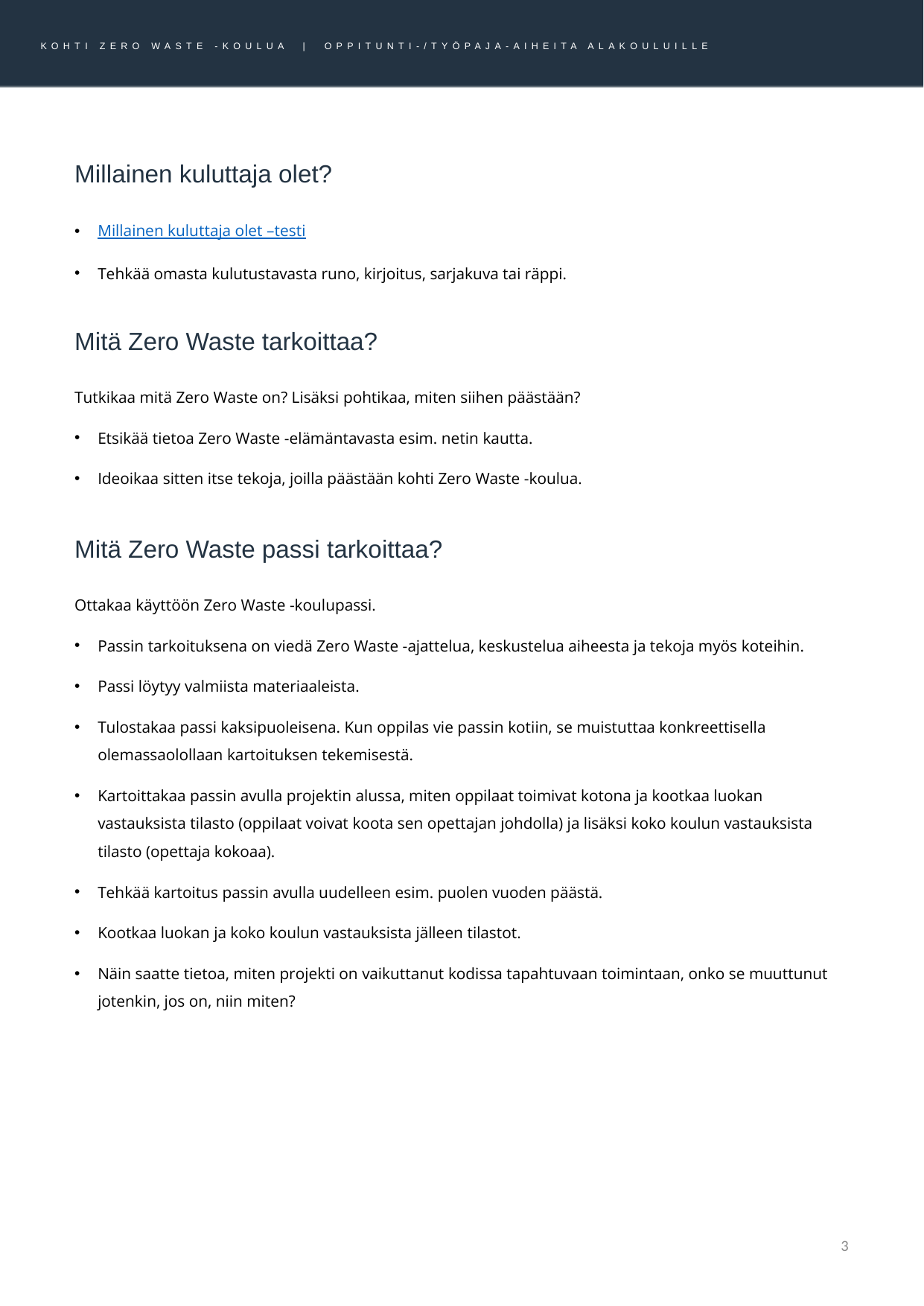

KOHTI ZERO WASTE -KOULUA  |  OPPITUNTI-/TYÖPAJA-AIHEITA ALAKOULUILLE
# Millainen kuluttaja olet?
Millainen kuluttaja olet –testi
Tehkää omasta kulutustavasta runo, kirjoitus, sarjakuva tai räppi.
Mitä Zero Waste tarkoittaa?
Tutkikaa mitä Zero Waste on? Lisäksi pohtikaa, miten siihen päästään?
Etsikää tietoa Zero Waste -elämäntavasta esim. netin kautta.
Ideoikaa sitten itse tekoja, joilla päästään kohti Zero Waste -koulua.
Mitä Zero Waste passi tarkoittaa?
Ottakaa käyttöön Zero Waste -koulupassi.
Passin tarkoituksena on viedä Zero Waste -ajattelua, keskustelua aiheesta ja tekoja myös koteihin.
Passi löytyy valmiista materiaaleista.
Tulostakaa passi kaksipuoleisena. Kun oppilas vie passin kotiin, se muistuttaa konkreettisella olemassaolollaan kartoituksen tekemisestä.
Kartoittakaa passin avulla projektin alussa, miten oppilaat toimivat kotona ja kootkaa luokan vastauksista tilasto (oppilaat voivat koota sen opettajan johdolla) ja lisäksi koko koulun vastauksista tilasto (opettaja kokoaa).
Tehkää kartoitus passin avulla uudelleen esim. puolen vuoden päästä.
Kootkaa luokan ja koko koulun vastauksista jälleen tilastot.
Näin saatte tietoa, miten projekti on vaikuttanut kodissa tapahtuvaan toimintaan, onko se muuttunut jotenkin, jos on, niin miten?
3